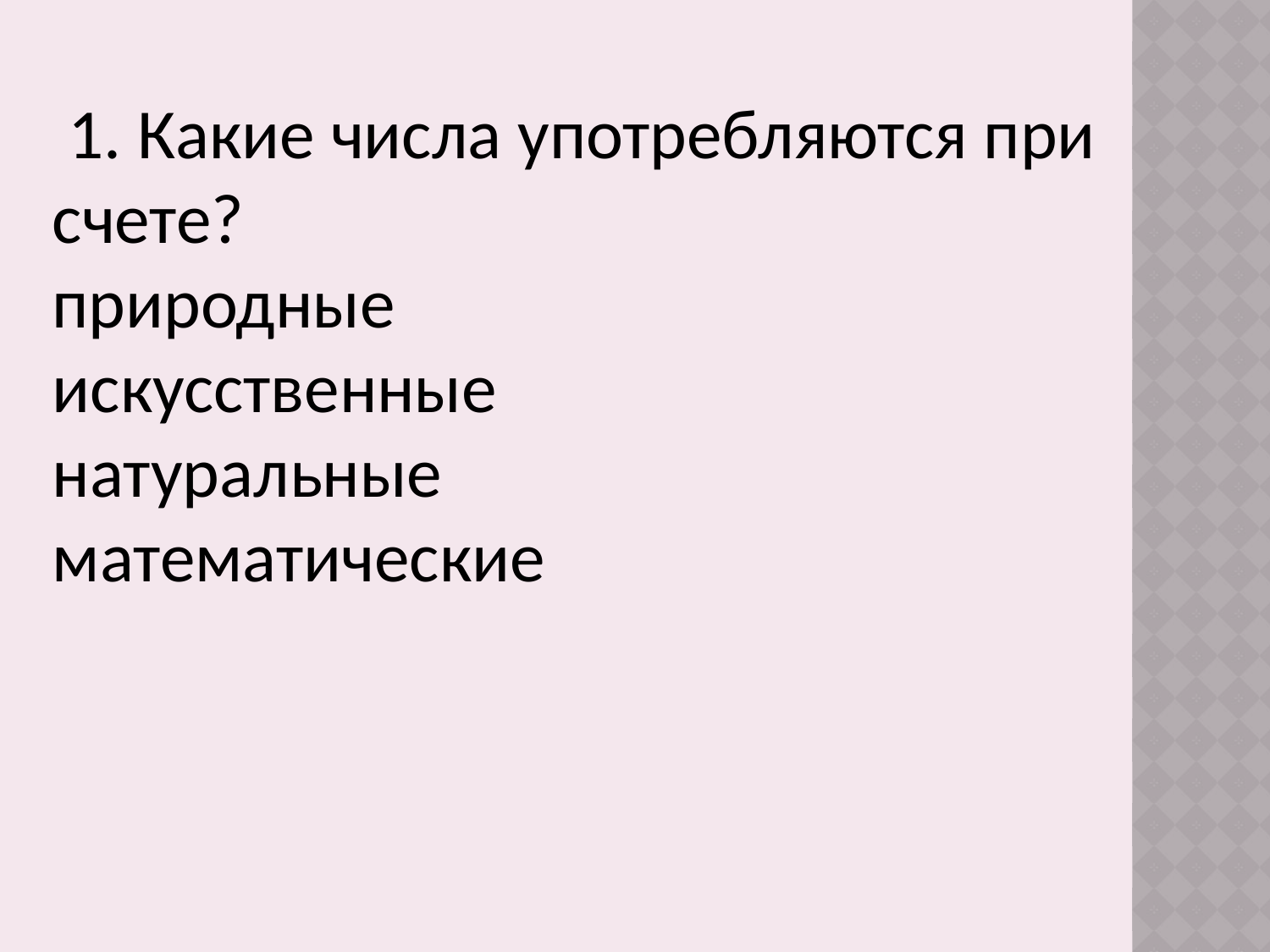

1. Какие числа употребляются при счете?
природные
искусственные
натуральные
математические